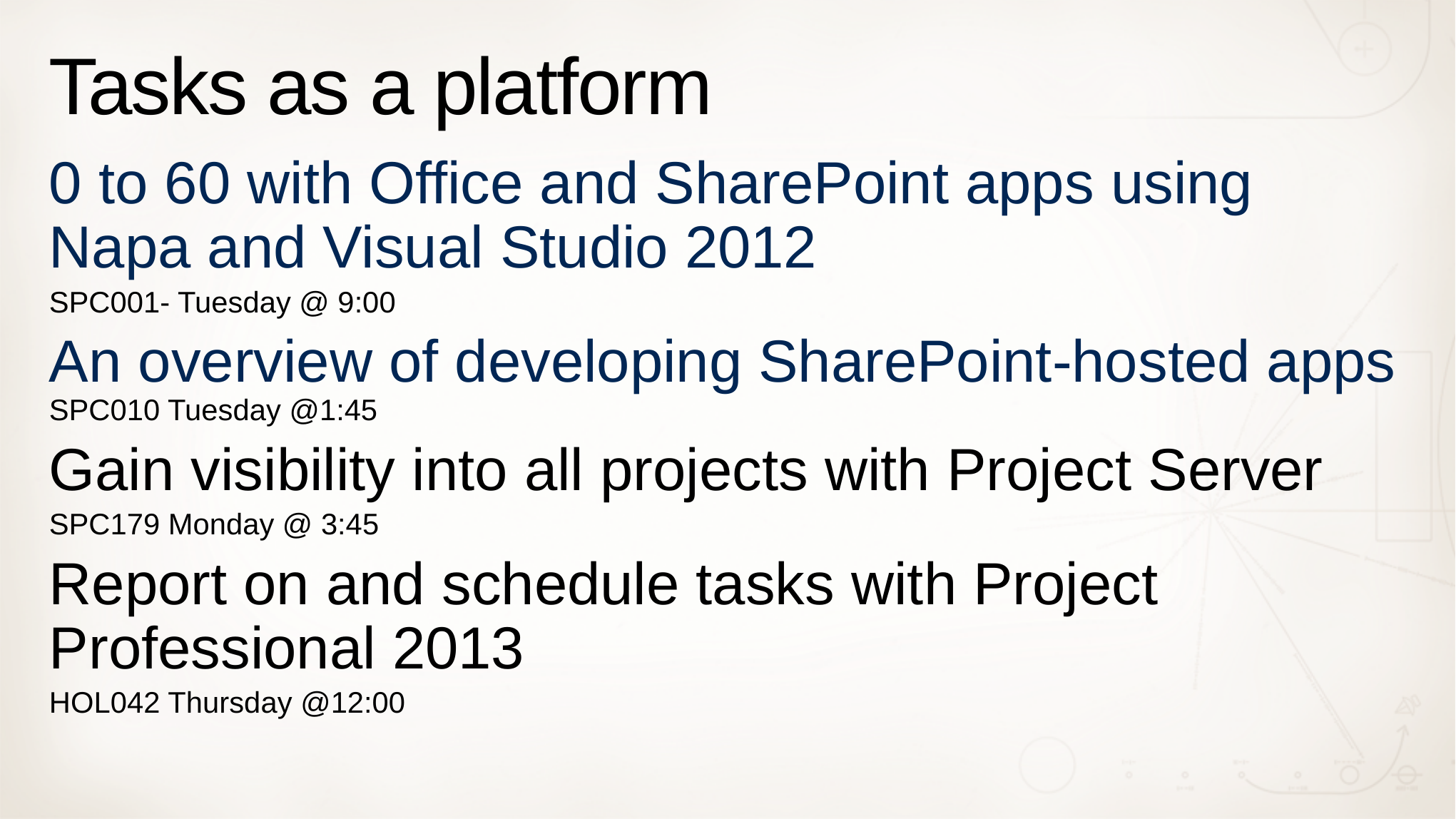

# Tasks as a platform
0 to 60 with Office and SharePoint apps using Napa and Visual Studio 2012
SPC001- Tuesday @ 9:00
An overview of developing SharePoint-hosted apps SPC010 Tuesday @1:45
Gain visibility into all projects with Project Server
SPC179 Monday @ 3:45
Report on and schedule tasks with Project Professional 2013
HOL042 Thursday @12:00